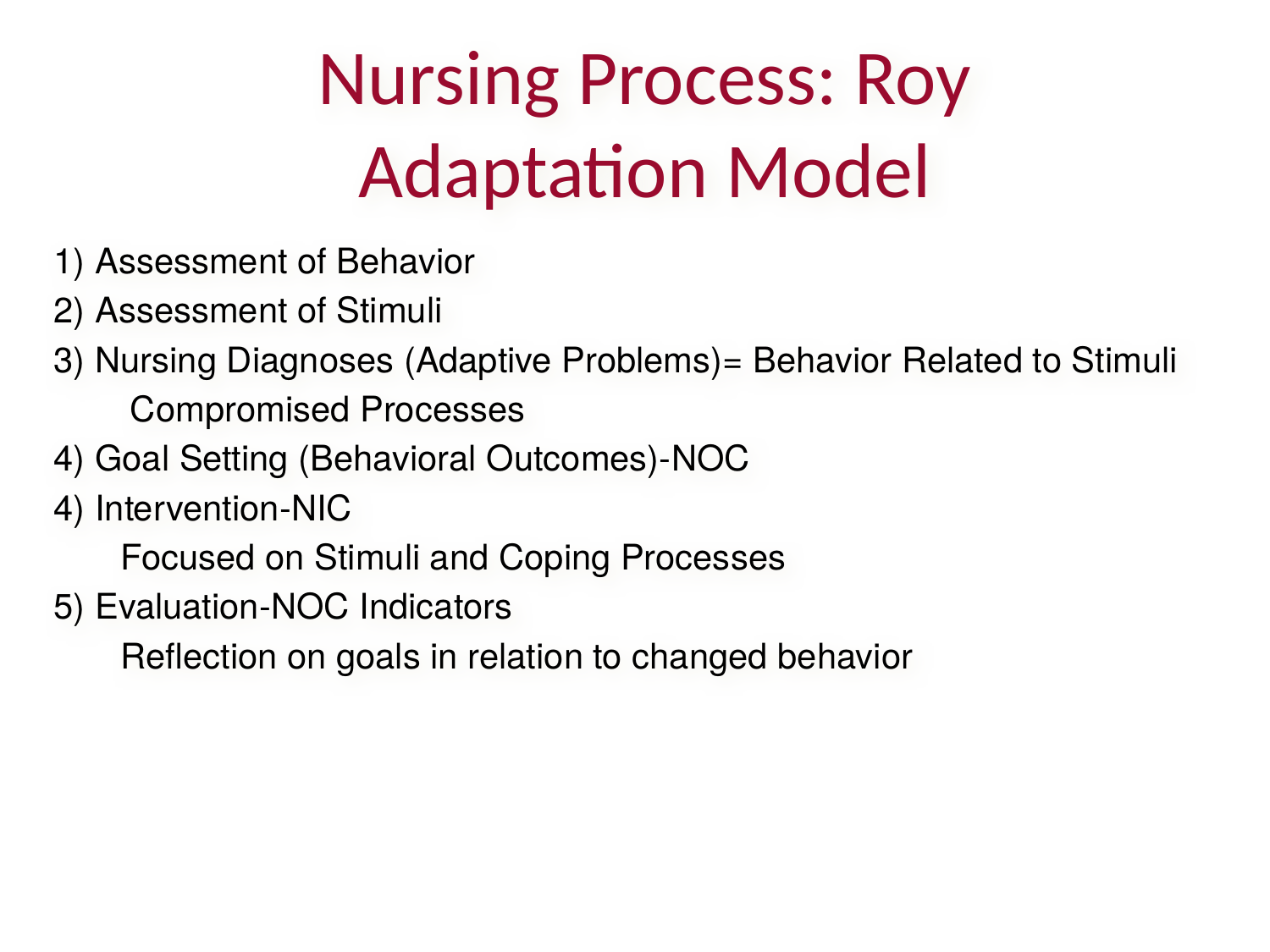

Nursing Process: Roy Adaptation Model
1) Assessment of Behavior
2) Assessment of Stimuli
3) Nursing Diagnoses (Adaptive Problems)= Behavior Related to Stimuli
  Compromised Processes
4) Goal Setting (Behavioral Outcomes)-NOC
4) Intervention-NIC
 Focused on Stimuli and Coping Processes
5) Evaluation-NOC Indicators
 Reflection on goals in relation to changed behavior